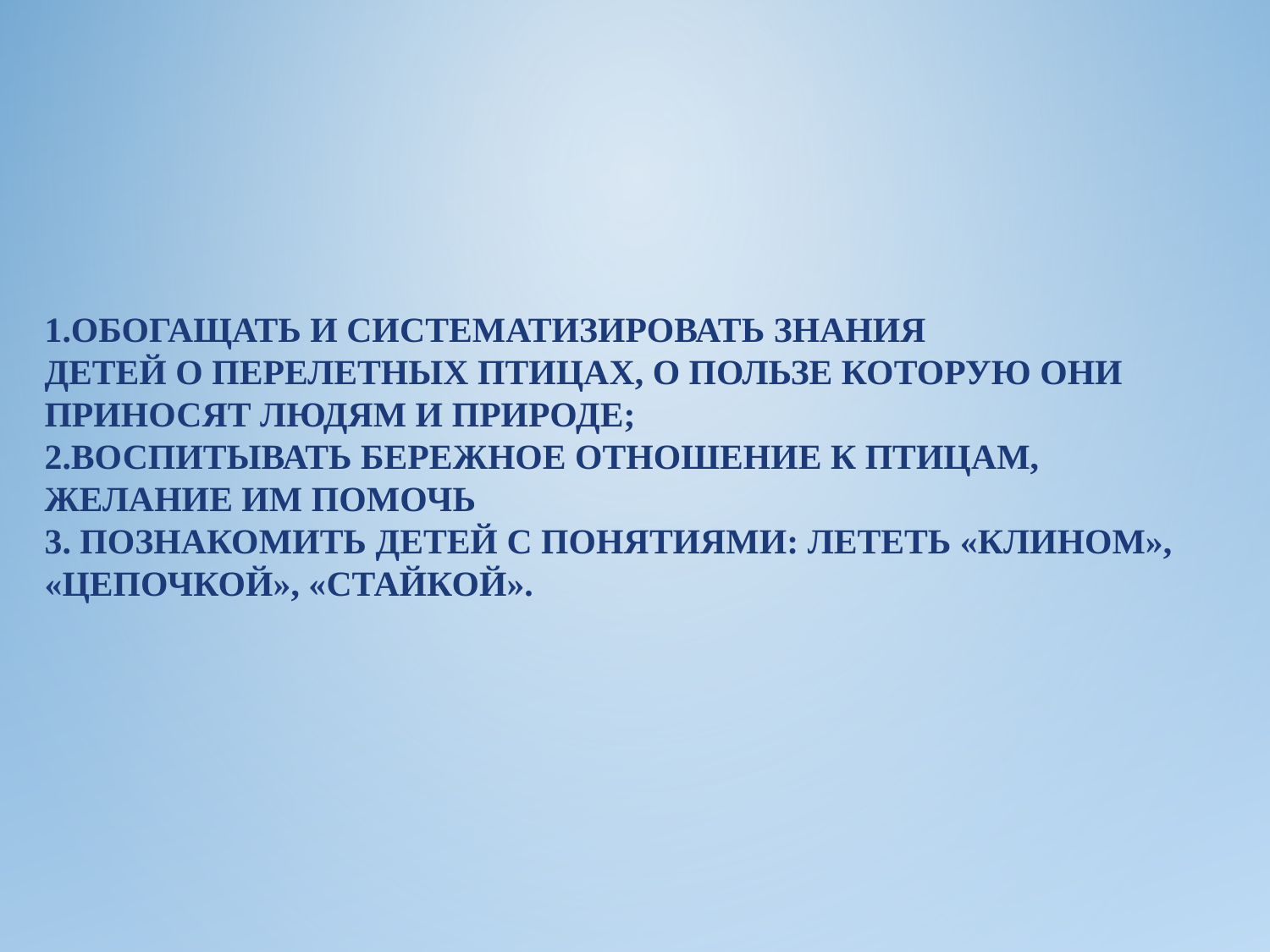

Цель:
1.Обогащать и систематизировать знания
детей о перелетных птицах, о пользе которую они приносят людям и природе;
2.Воспитывать бережное отношение к птицам, желание им помочь
3. Познакомить детей с понятиями: лететь «клином», «цепочкой», «стайкой».